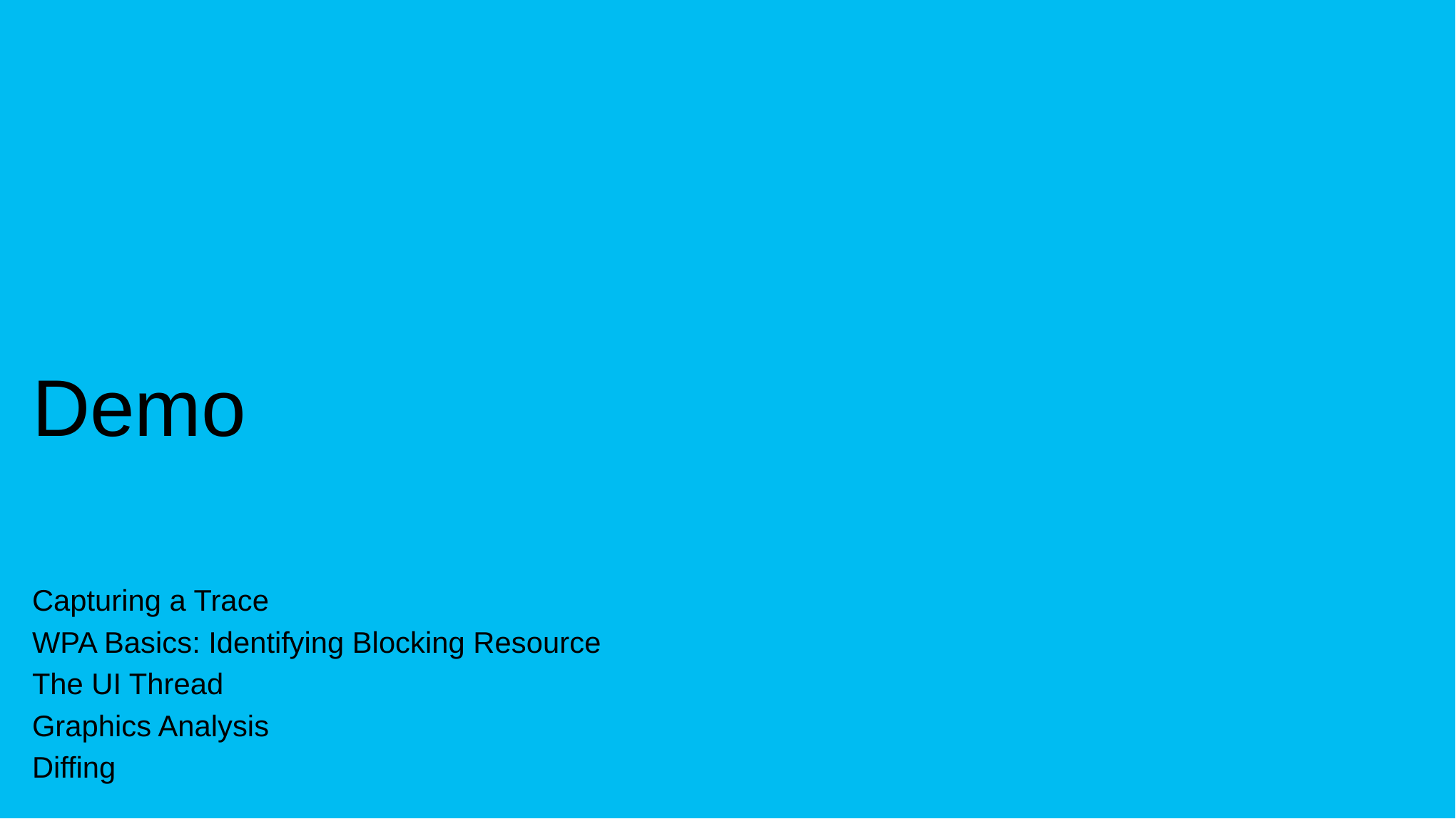

# Demo
Capturing a Trace
WPA Basics: Identifying Blocking Resource
The UI Thread
Graphics Analysis
Diffing